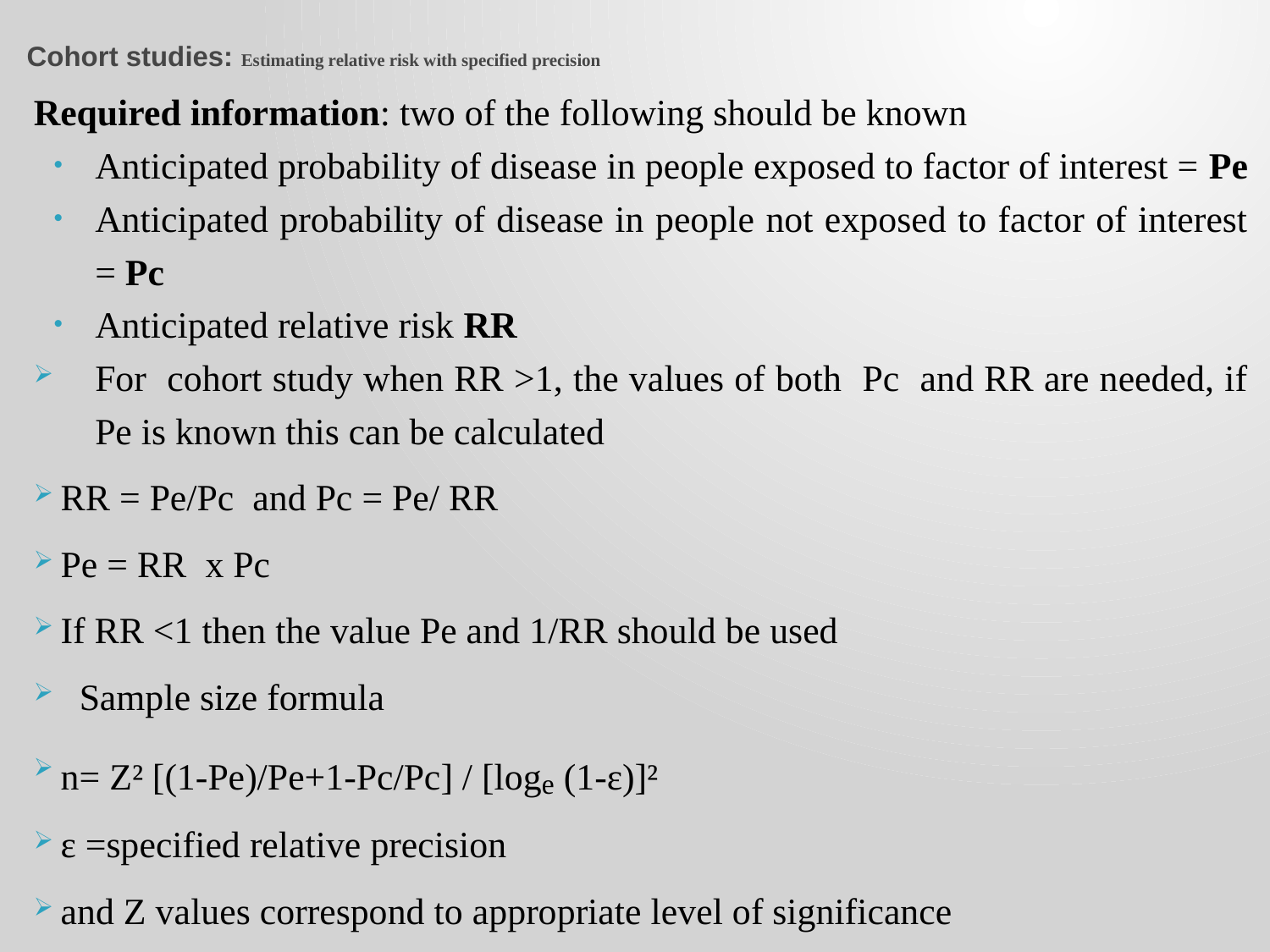

# Cohort studies: Estimating relative risk with specified precision
Required information: two of the following should be known
Anticipated probability of disease in people exposed to factor of interest = Pe
Anticipated probability of disease in people not exposed to factor of interest = Pc
Anticipated relative risk RR
For  cohort study when RR >1, the values of both  Pc  and RR are needed, if Pe is known this can be calculated
RR = Pe/Pc  and Pc = Pe/ RR
Pe = RR  x Pc
If RR <1 then the value Pe and 1/RR should be used
  Sample size formula
n= Z² [(1-Pe)/Pe+1-Pc/Pc] / [logₑ (1-ε)]²
ε =specified relative precision
and Z values correspond to appropriate level of significance